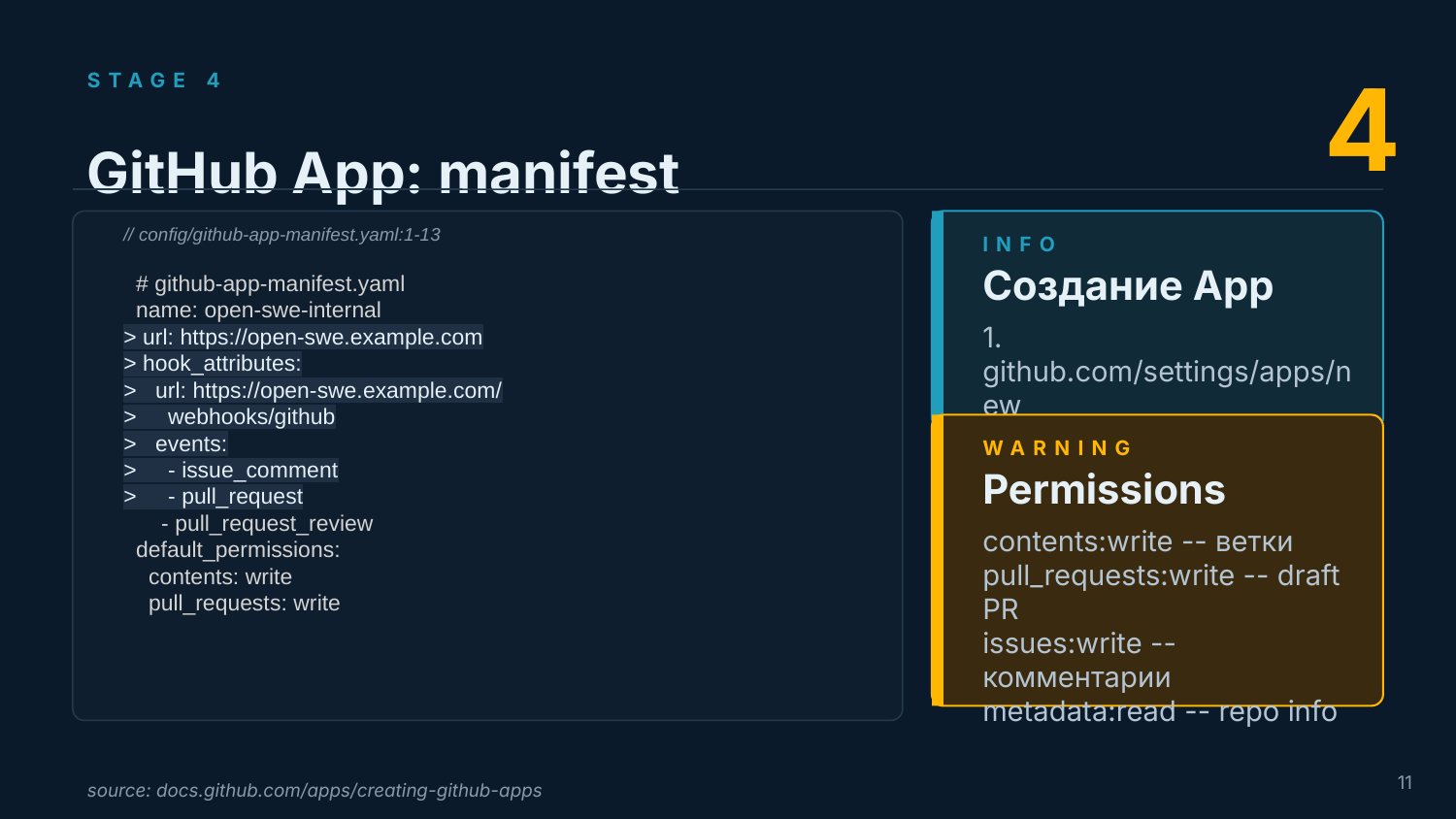

4
STAGE 4
GitHub App: manifest

// config/github-app-manifest.yaml:1-13
INFO
  # github-app-manifest.yaml
  name: open-swe-internal
> url: https://open-swe.example.com
> hook_attributes:
>   url: https://open-swe.example.com/
>     webhooks/github
>   events:
>     - issue_comment
>     - pull_request
      - pull_request_review
  default_permissions:
    contents: write
    pull_requests: write

Создание App
1. github.com/settings/apps/new
2. вставить manifest
3. запомнить App ID
4. скачать private key

WARNING
Permissions
contents:write -- ветки
pull_requests:write -- draft PR
issues:write -- комментарии
metadata:read -- repo info
11
source: docs.github.com/apps/creating-github-apps